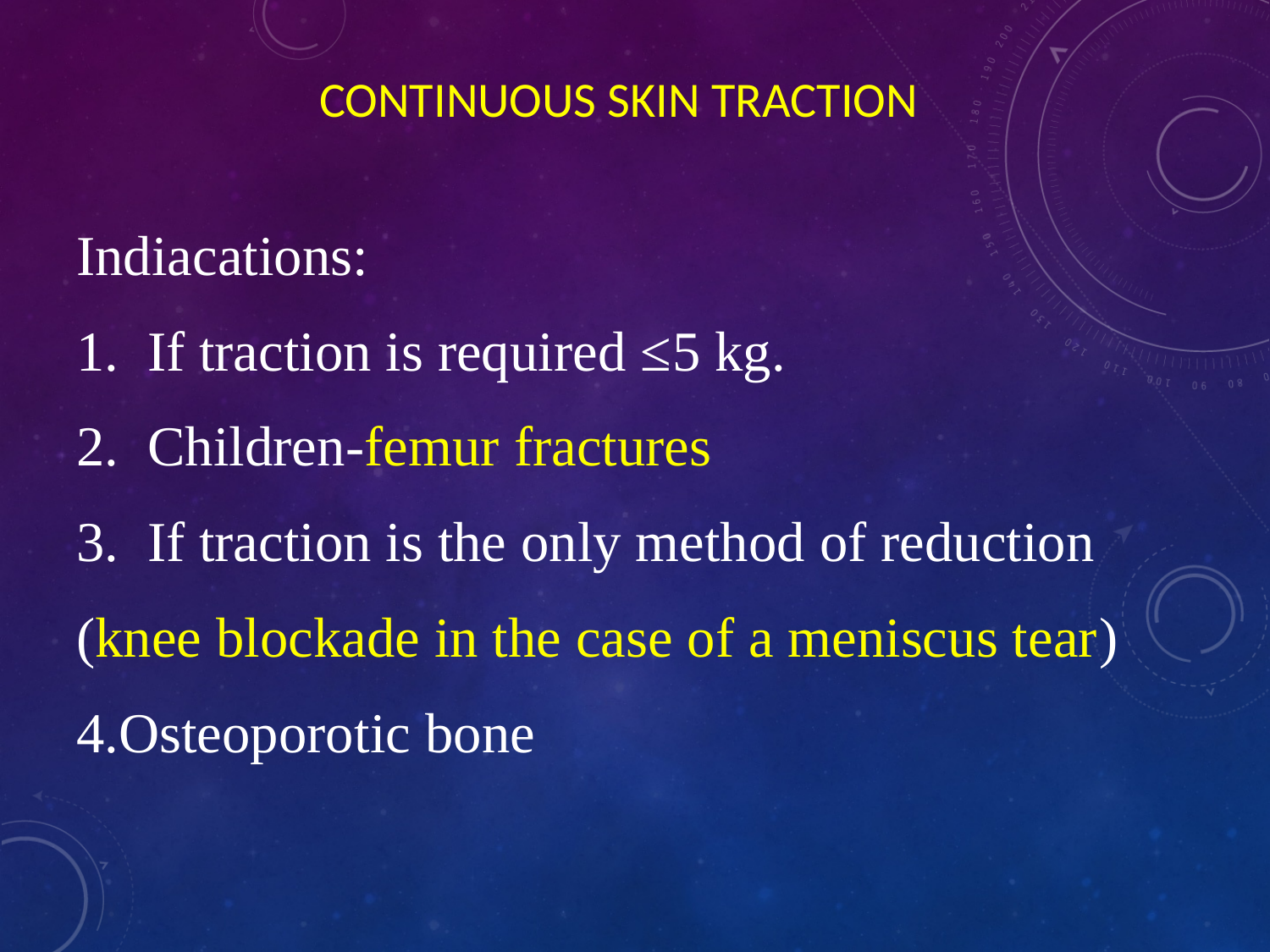

# Continuous skin traction
Indiacations:
If traction is required ≤5 kg.
Children-femur fractures
If traction is the only method of reduction
(knee blockade in the case of a meniscus tear)
4.Osteoporotic bone